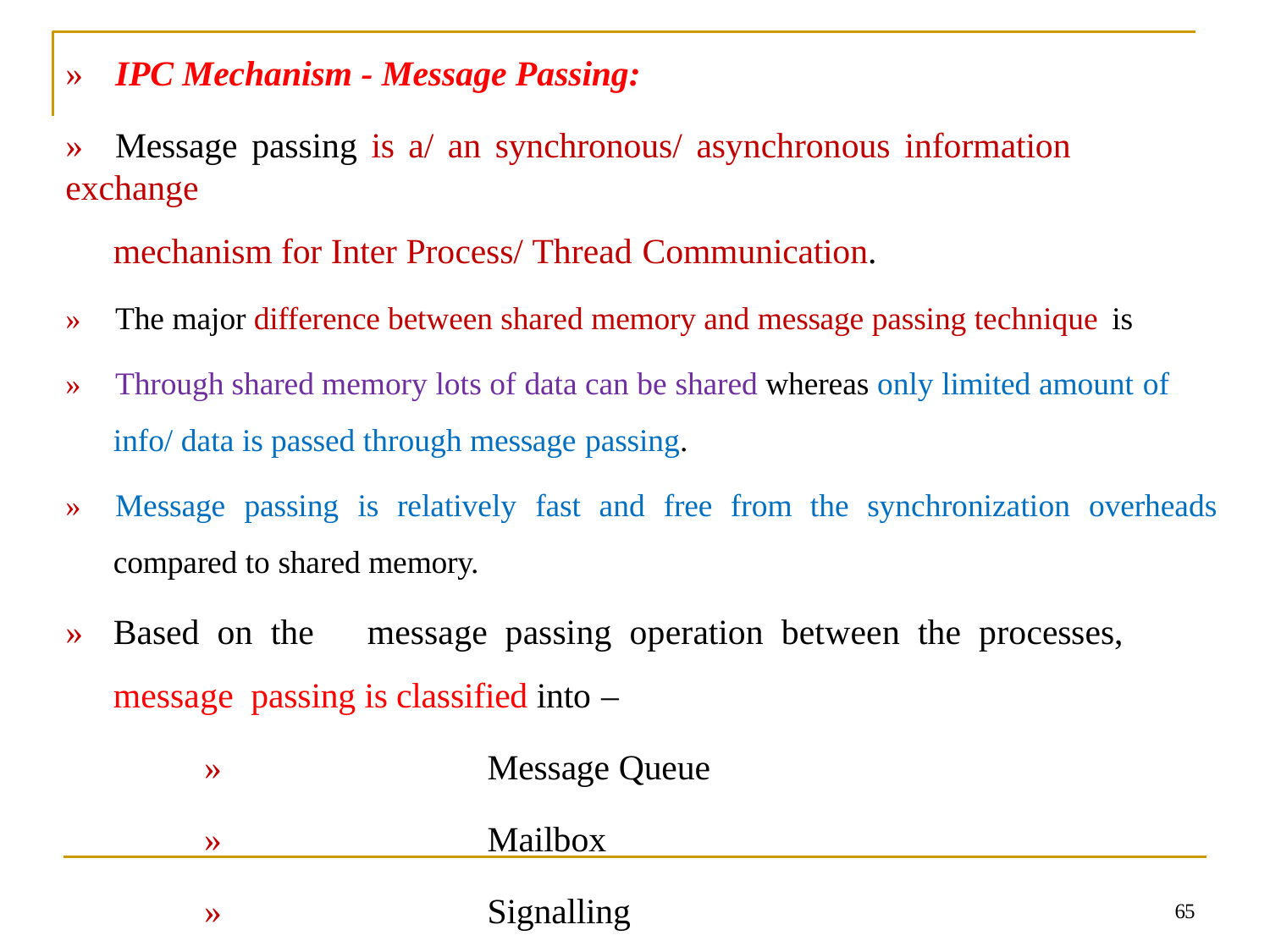

# »	IPC Mechanism - Message Passing:
»	Message passing is a/ an synchronous/ asynchronous information exchange
mechanism for Inter Process/ Thread Communication.
»	The major difference between shared memory and message passing technique is
»	Through shared memory lots of data can be shared whereas only limited amount of
info/ data is passed through message passing.
»	Message	passing	is	relatively	fast	and	free	from	the	synchronization	overheads
compared to shared memory.
»	Based  on  the	message  passing  operation  between  the  processes,	message  passing is classified into –
»	Message Queue
»	Mailbox
»	Signalling

65